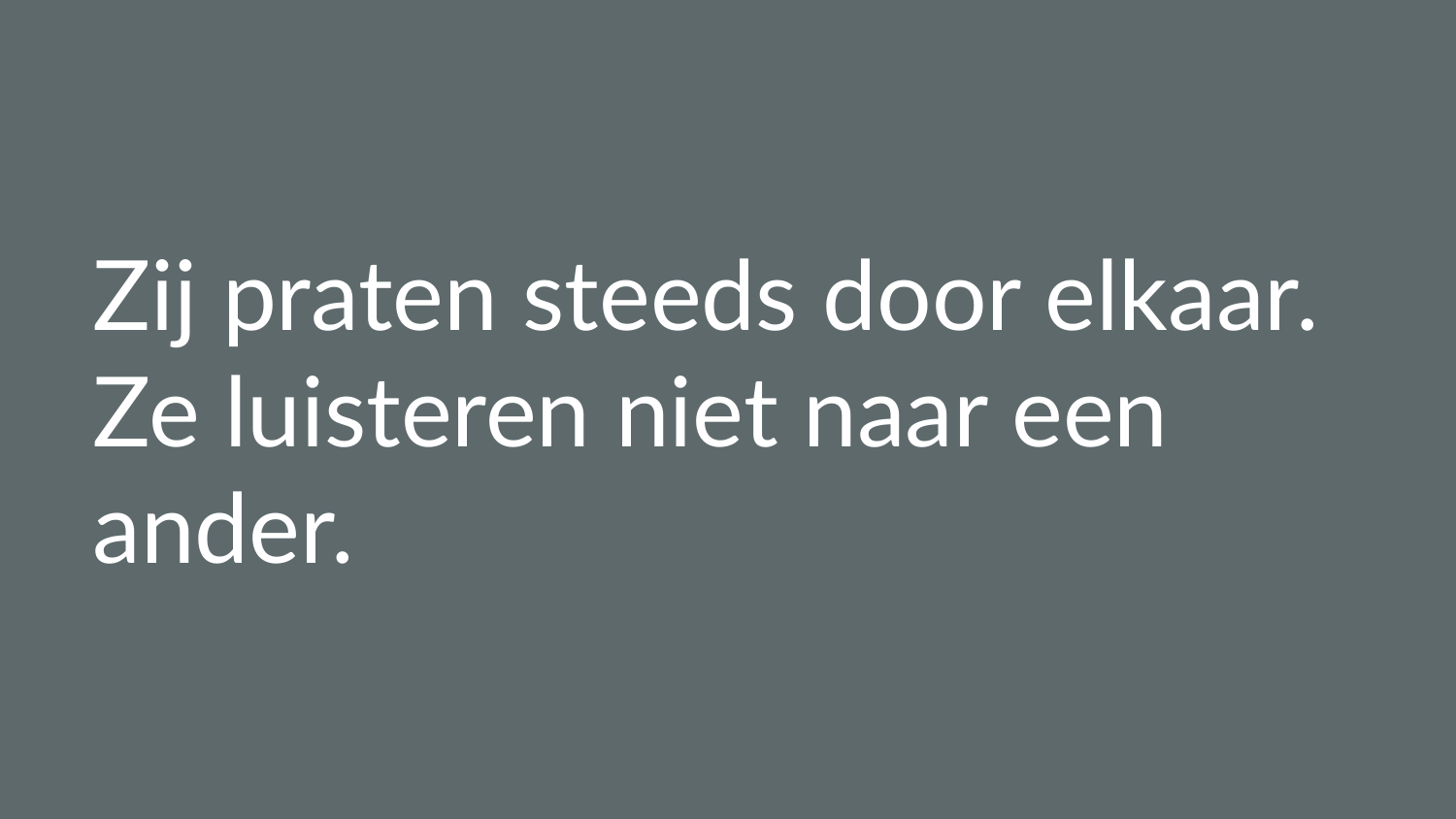

# Zij praten steeds door elkaar. Ze luisteren niet naar een ander.